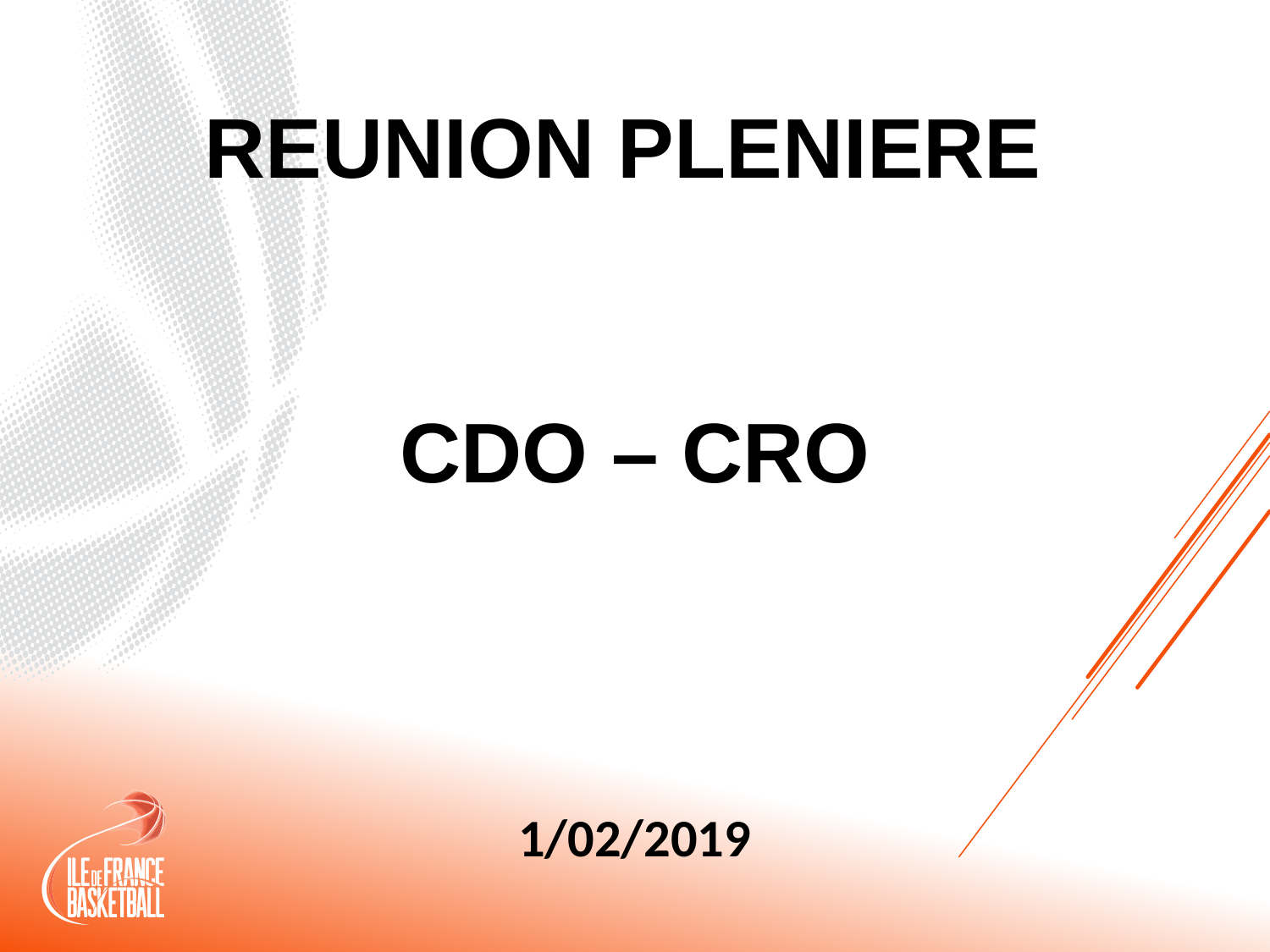

# REUNION PLENIERE CDO – CRO 1/02/2019